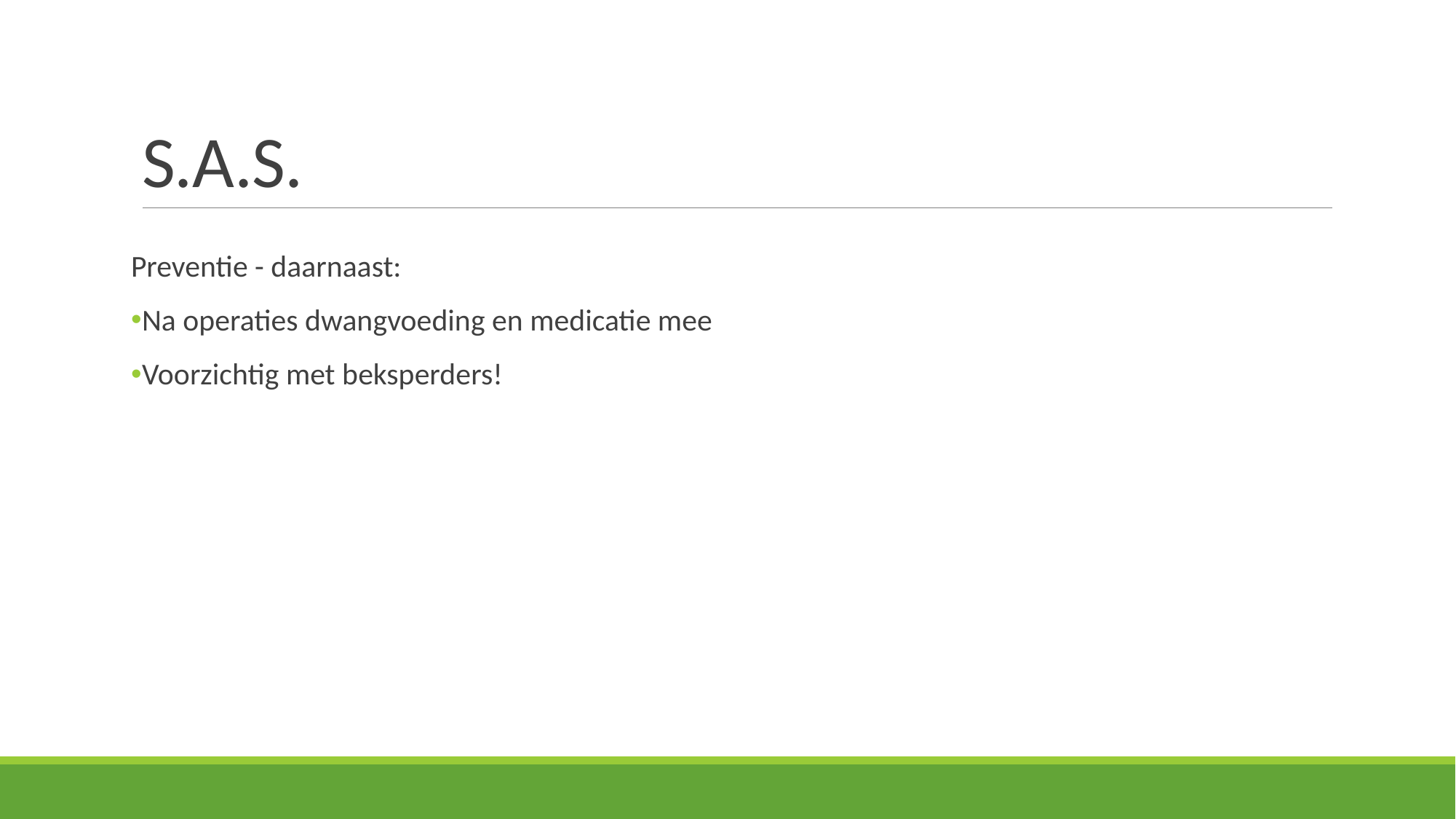

# S.A.S.
Preventie - daarnaast:
Na operaties dwangvoeding en medicatie mee
Voorzichtig met beksperders!